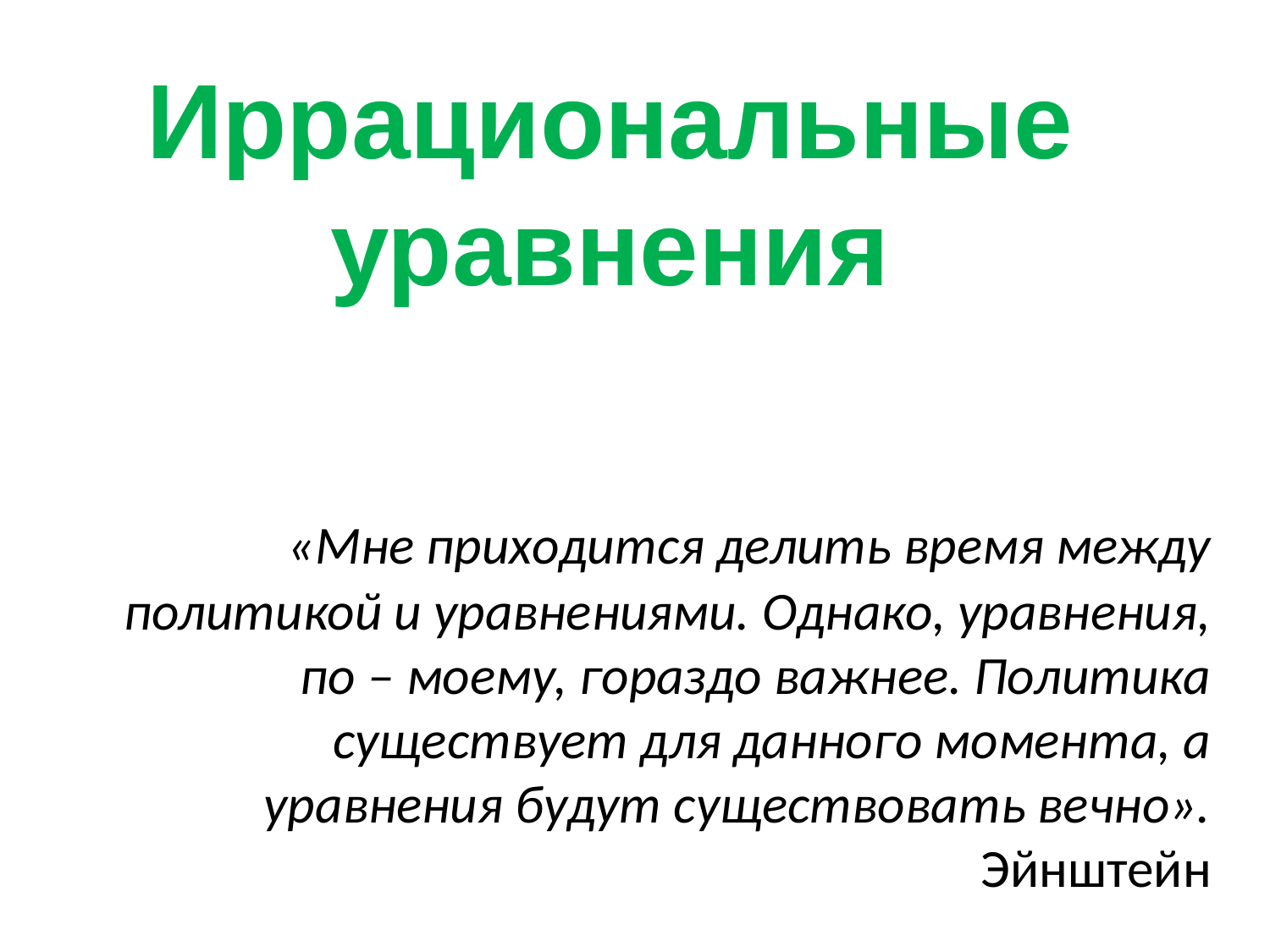

Иррациональные уравнения
# «Мне приходится делить время между политикой и уравнениями. Однако, уравнения, по – моему, гораздо важнее. Политика существует для данного момента, а уравнения будут существовать вечно». Эйнштейн